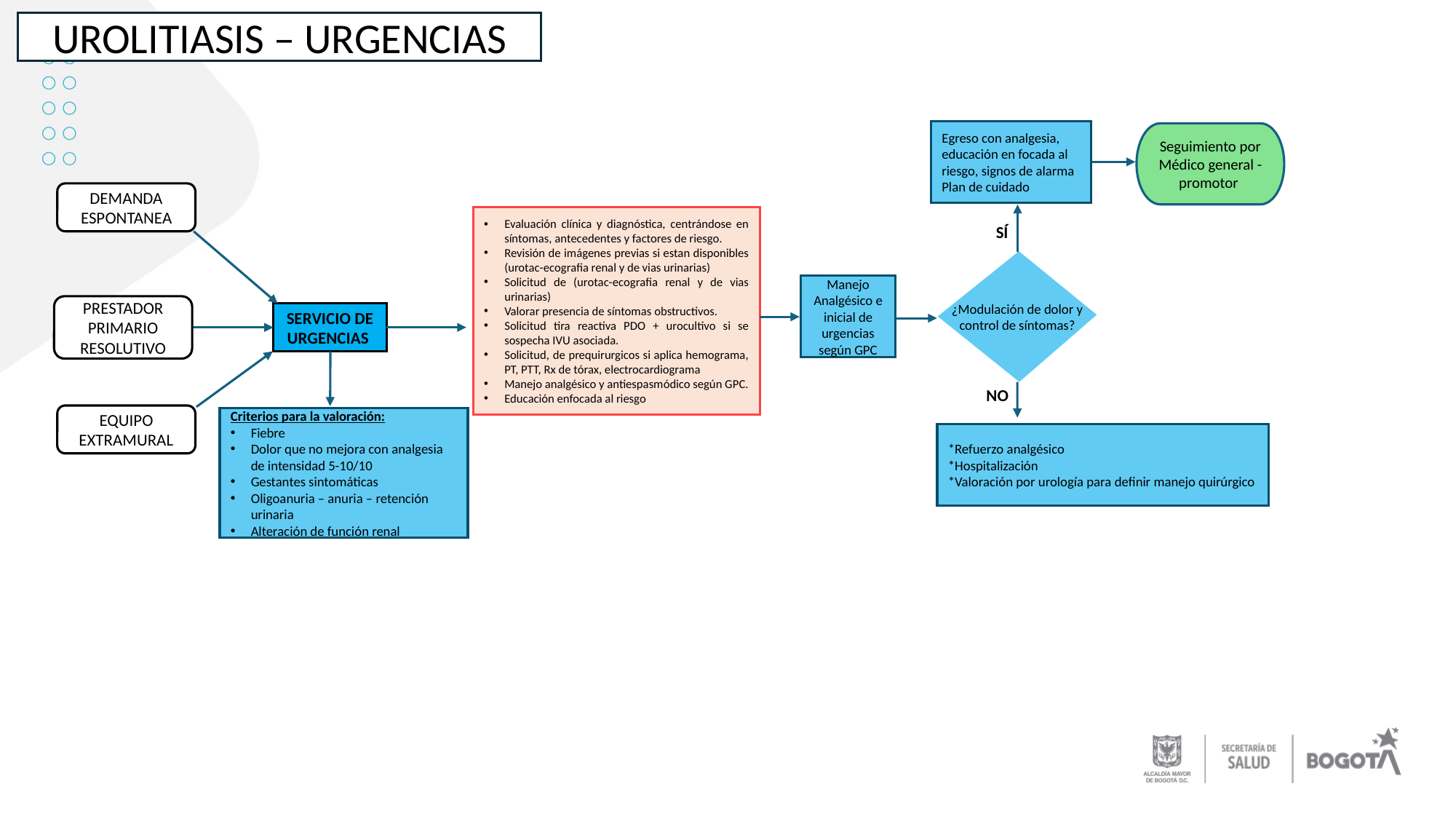

UROLITIASIS – URGENCIAS
Egreso con analgesia,  educación en focada al riesgo, signos de alarma
Plan de cuidado
Seguimiento por Médico general - promotor
DEMANDA ESPONTANEA

Evaluación clínica y diagnóstica, centrándose en síntomas, antecedentes y factores de riesgo.
Revisión de imágenes previas si estan disponibles (urotac-ecografia renal y de vias urinarias)
Solicitud de (urotac-ecografia renal y de vias urinarias)
Valorar presencia de síntomas obstructivos.
Solicitud tira reactiva PDO + urocultivo si se sospecha IVU asociada.
Solicitud, de prequirurgicos si aplica hemograma, PT, PTT, Rx de tórax, electrocardiograma
Manejo analgésico y antiespasmódico según GPC.
Educación enfocada al riesgo

SÍ
¿Modulación de dolor y control de síntomas?
Manejo Analgésico e inicial de urgencias según GPC
PRESTADOR PRIMARIO RESOLUTIVO
SERVICIO DE URGENCIAS
NO
EQUIPO EXTRAMURAL

Criterios para la valoración:
Fiebre
Dolor que no mejora con analgesia de intensidad 5-10/10
Gestantes sintomáticas
Oligoanuria – anuria – retención urinaria
Alteración de función renal

*Refuerzo analgésico
*Hospitalización
*Valoración por urología para definir manejo quirúrgico